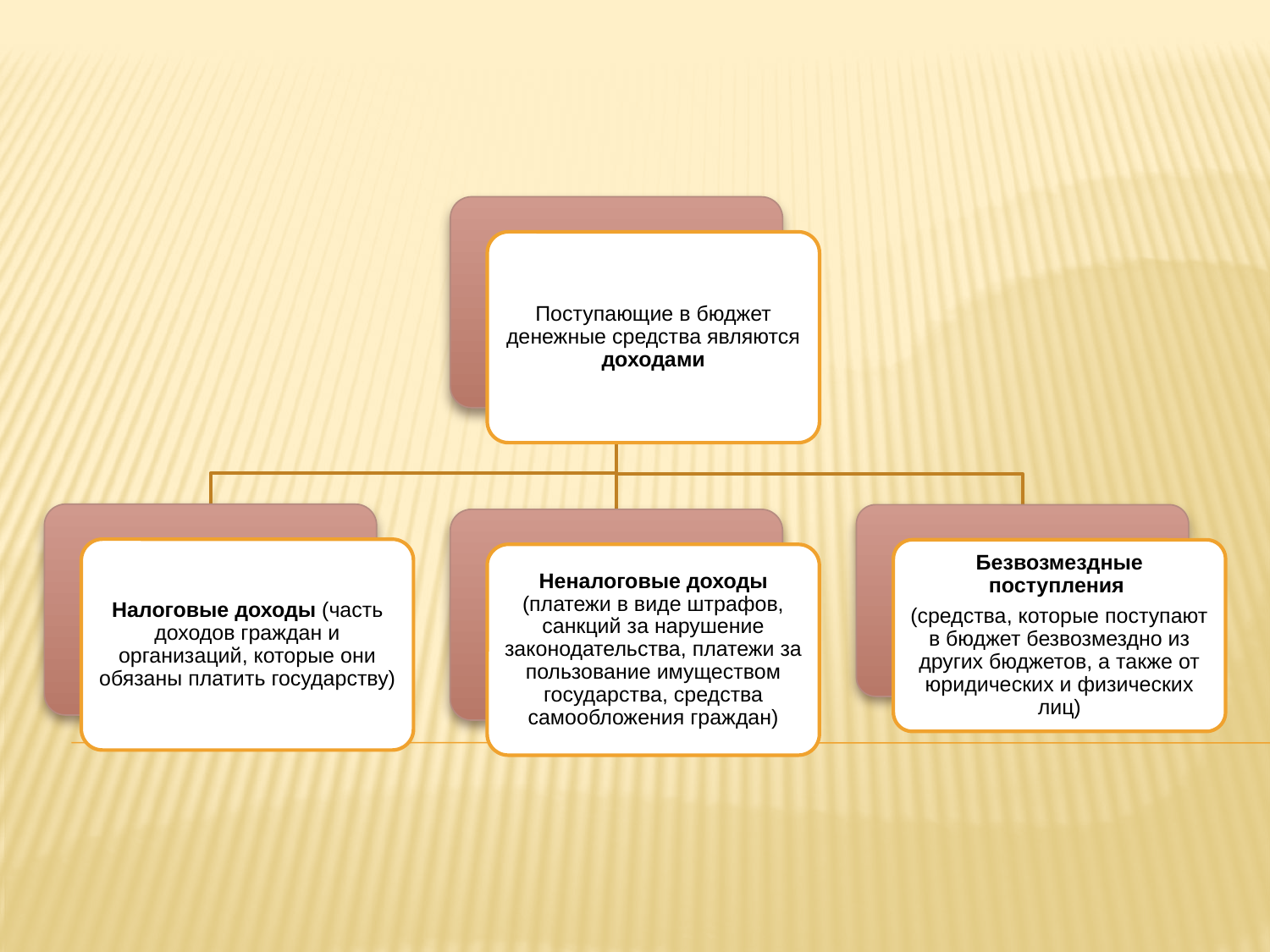

Поступающие в бюджет денежные средства являются доходами

Налоговые доходы (часть доходов граждан и организаций, которые они обязаны платить государству)

Безвозмездные поступления
(средства, которые поступают в бюджет безвозмездно из других бюджетов, а также от юридических и физических лиц)

Неналоговые доходы (платежи в виде штрафов, санкций за нарушение законодательства, платежи за пользование имуществом государства, средства самообложения граждан)